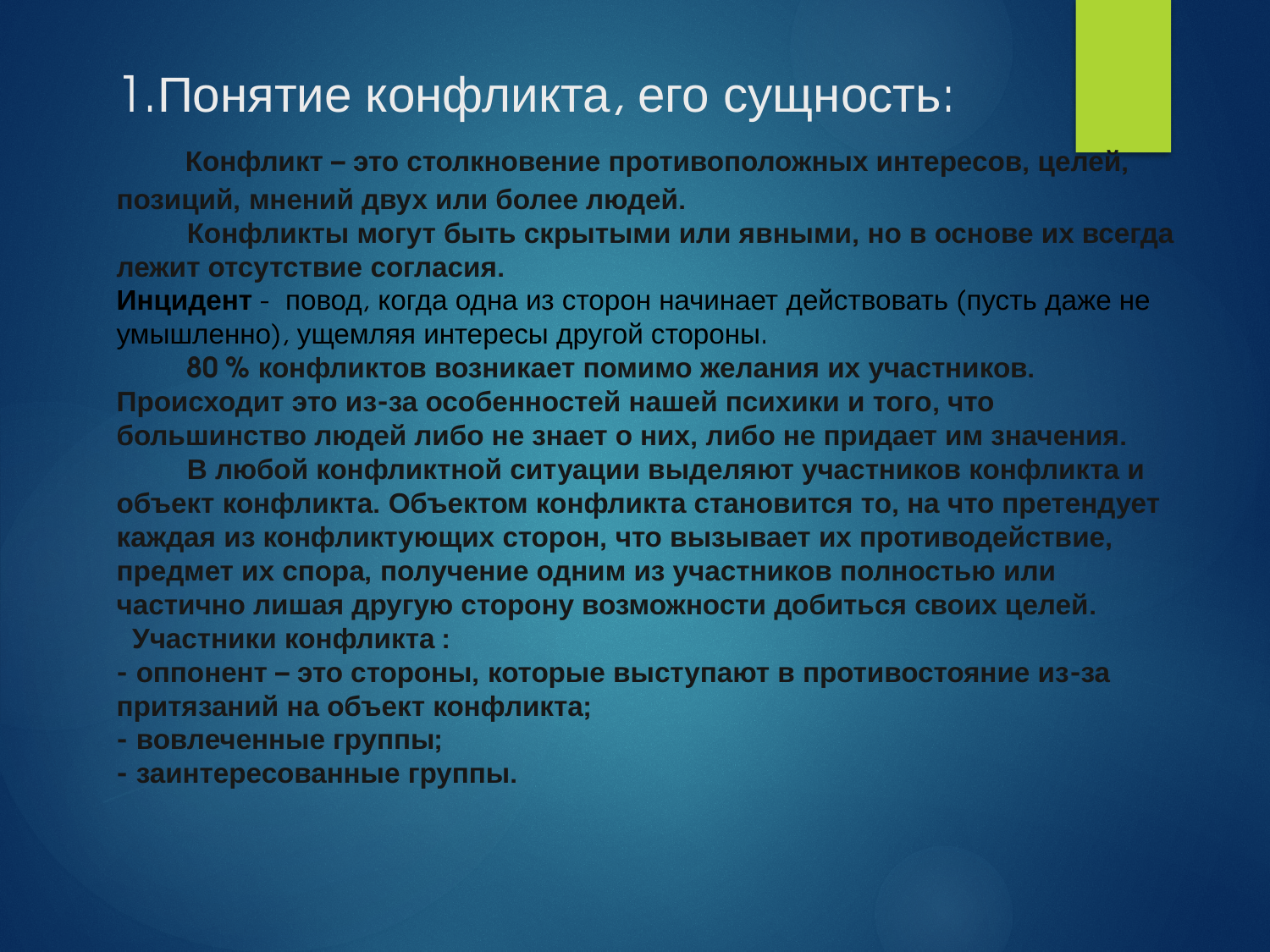

# 1.Понятие конфликта, его сущность: Конфликт – это столкновение противоположных интересов, целей, позиций, мнений двух или более людей. Конфликты могут быть скрытыми или явными, но в основе их всегда лежит отсутствие согласия. Инцидент -  повод, когда одна из сторон начинает действовать (пусть даже не умышленно), ущемляя интересы другой стороны. 80 % конфликтов возникает помимо желания их участников. Происходит это из-за особенностей нашей психики и того, что большинство людей либо не знает о них, либо не придает им значения. В любой конфликтной ситуации выделяют участников конфликта и объект конфликта. Объектом конфликта становится то, на что претендует каждая из конфликтующих сторон, что вызывает их противодействие, предмет их спора, получение одним из участников полностью или частично лишая другую сторону возможности добиться своих целей. Участники конфликта : - оппонент – это стороны, которые выступают в противостояние из-за притязаний на объект конфликта; - вовлеченные группы; - заинтересованные группы.